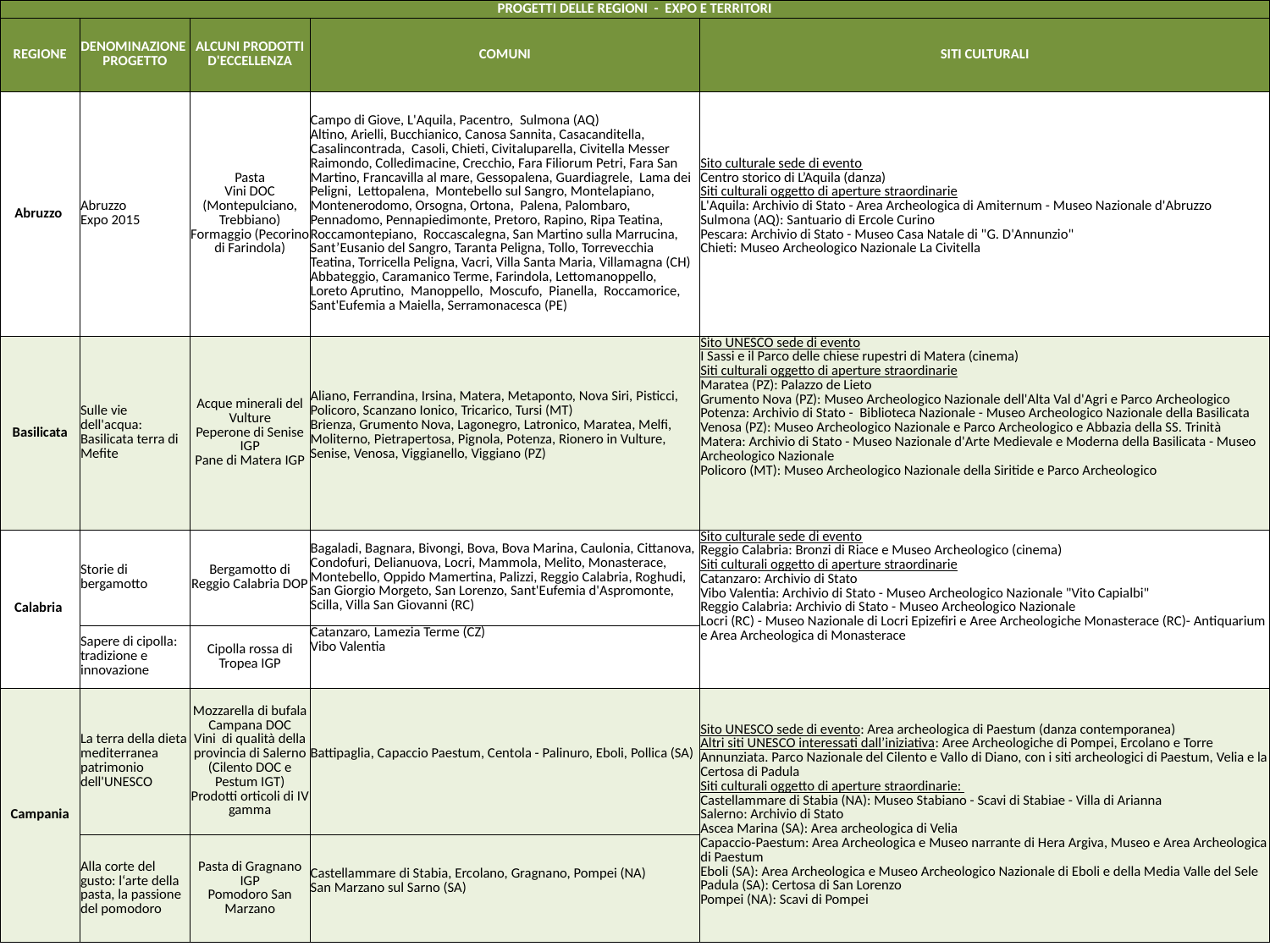

| PROGETTI DELLE REGIONI - EXPO E TERRITORI |  |  |  |  |
| --- | --- | --- | --- | --- |
| REGIONE | DENOMINAZIONE PROGETTO | ALCUNI PRODOTTI D'ECCELLENZA | COMUNI | SITI CULTURALI |
| Abruzzo | Abruzzo Expo 2015 | Pasta Vini DOC (Montepulciano, Trebbiano) Formaggio (Pecorino di Farindola) | Campo di Giove, L'Aquila, Pacentro, Sulmona (AQ) Altino, Arielli, Bucchianico, Canosa Sannita, Casacanditella, Casalincontrada, Casoli, Chieti, Civitaluparella, Civitella Messer Raimondo, Colledimacine, Crecchio, Fara Filiorum Petri, Fara San Martino, Francavilla al mare, Gessopalena, Guardiagrele, Lama dei Peligni, Lettopalena, Montebello sul Sangro, Montelapiano, Montenerodomo, Orsogna, Ortona, Palena, Palombaro, Pennadomo, Pennapiedimonte, Pretoro, Rapino, Ripa Teatina, Roccamontepiano, Roccascalegna, San Martino sulla Marrucina, Sant’Eusanio del Sangro, Taranta Peligna, Tollo, Torrevecchia Teatina, Torricella Peligna, Vacri, Villa Santa Maria, Villamagna (CH) Abbateggio, Caramanico Terme, Farindola, Lettomanoppello, Loreto Aprutino, Manoppello, Moscufo, Pianella, Roccamorice, Sant'Eufemia a Maiella, Serramonacesca (PE) | Sito culturale sede di evento Centro storico di L’Aquila (danza) Siti culturali oggetto di aperture straordinarie L'Aquila: Archivio di Stato - Area Archeologica di Amiternum - Museo Nazionale d'Abruzzo Sulmona (AQ): Santuario di Ercole Curino Pescara: Archivio di Stato - Museo Casa Natale di "G. D'Annunzio" Chieti: Museo Archeologico Nazionale La Civitella |
| Basilicata | Sulle vie dell'acqua: Basilicata terra di Mefite | Acque minerali del Vulture Peperone di Senise IGP Pane di Matera IGP | Aliano, Ferrandina, Irsina, Matera, Metaponto, Nova Siri, Pisticci, Policoro, Scanzano Ionico, Tricarico, Tursi (MT) Brienza, Grumento Nova, Lagonegro, Latronico, Maratea, Melfi, Moliterno, Pietrapertosa, Pignola, Potenza, Rionero in Vulture, Senise, Venosa, Viggianello, Viggiano (PZ) | Sito UNESCO sede di evento I Sassi e il Parco delle chiese rupestri di Matera (cinema) Siti culturali oggetto di aperture straordinarie Maratea (PZ): Palazzo de Lieto Grumento Nova (PZ): Museo Archeologico Nazionale dell'Alta Val d'Agri e Parco Archeologico Potenza: Archivio di Stato - Biblioteca Nazionale - Museo Archeologico Nazionale della Basilicata Venosa (PZ): Museo Archeologico Nazionale e Parco Archeologico e Abbazia della SS. Trinità Matera: Archivio di Stato - Museo Nazionale d'Arte Medievale e Moderna della Basilicata - Museo Archeologico Nazionale Policoro (MT): Museo Archeologico Nazionale della Siritide e Parco Archeologico |
| Calabria | Storie di bergamotto | Bergamotto di Reggio Calabria DOP | Bagaladi, Bagnara, Bivongi, Bova, Bova Marina, Caulonia, Cittanova, Condofuri, Delianuova, Locri, Mammola, Melito, Monasterace, Montebello, Oppido Mamertina, Palizzi, Reggio Calabria, Roghudi, San Giorgio Morgeto, San Lorenzo, Sant'Eufemia d'Aspromonte, Scilla, Villa San Giovanni (RC) | Sito culturale sede di evento Reggio Calabria: Bronzi di Riace e Museo Archeologico (cinema) Siti culturali oggetto di aperture straordinarie Catanzaro: Archivio di Stato Vibo Valentia: Archivio di Stato - Museo Archeologico Nazionale "Vito Capialbi" Reggio Calabria: Archivio di Stato - Museo Archeologico Nazionale Locri (RC) - Museo Nazionale di Locri Epizefiri e Aree Archeologiche Monasterace (RC)- Antiquarium e Area Archeologica di Monasterace |
|  | Sapere di cipolla: tradizione e innovazione | Cipolla rossa di Tropea IGP | Catanzaro, Lamezia Terme (CZ) Vibo Valentia |  |
| Campania | La terra della dieta mediterranea patrimonio dell'UNESCO | Mozzarella di bufala Campana DOC Vini di qualità della provincia di Salerno (Cilento DOC e Pestum IGT) Prodotti orticoli di IV gamma | Battipaglia, Capaccio Paestum, Centola - Palinuro, Eboli, Pollica (SA) | Sito UNESCO sede di evento: Area archeologica di Paestum (danza contemporanea) Altri siti UNESCO interessati dall’iniziativa: Aree Archeologiche di Pompei, Ercolano e Torre Annunziata. Parco Nazionale del Cilento e Vallo di Diano, con i siti archeologici di Paestum, Velia e la Certosa di Padula Siti culturali oggetto di aperture straordinarie: Castellammare di Stabia (NA): Museo Stabiano - Scavi di Stabiae - Villa di Arianna Salerno: Archivio di Stato Ascea Marina (SA): Area archeologica di Velia Capaccio-Paestum: Area Archeologica e Museo narrante di Hera Argiva, Museo e Area Archeologica di Paestum Eboli (SA): Area Archeologica e Museo Archeologico Nazionale di Eboli e della Media Valle del Sele Padula (SA): Certosa di San Lorenzo Pompei (NA): Scavi di Pompei |
|  | Alla corte del gusto: l‘arte della pasta, la passione del pomodoro | Pasta di Gragnano IGP Pomodoro San Marzano | Castellammare di Stabia, Ercolano, Gragnano, Pompei (NA) San Marzano sul Sarno (SA) |  |